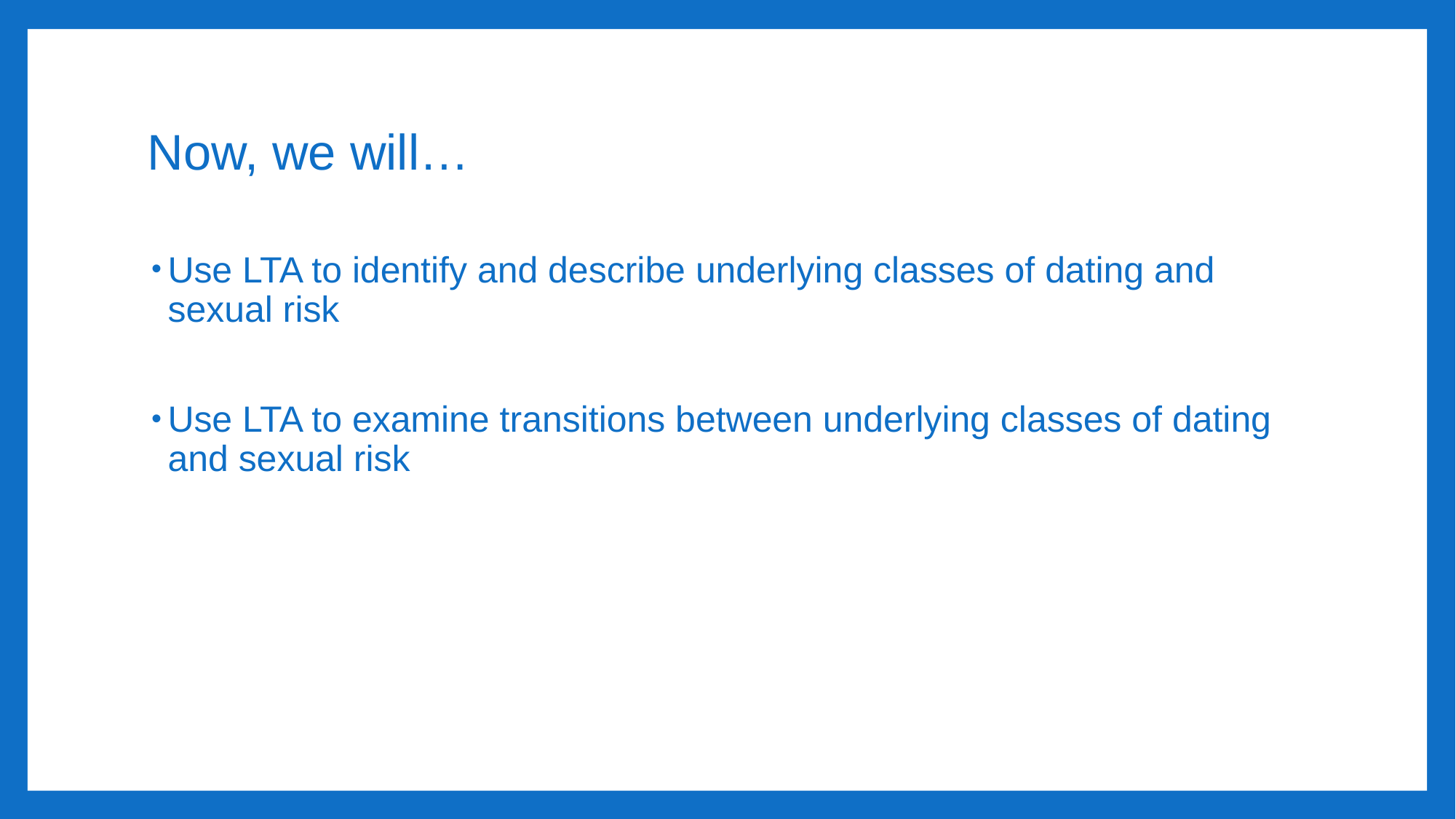

# Now, we will…
Use LTA to identify and describe underlying classes of dating and sexual risk

Use LTA to examine transitions between underlying classes of dating and sexual risk